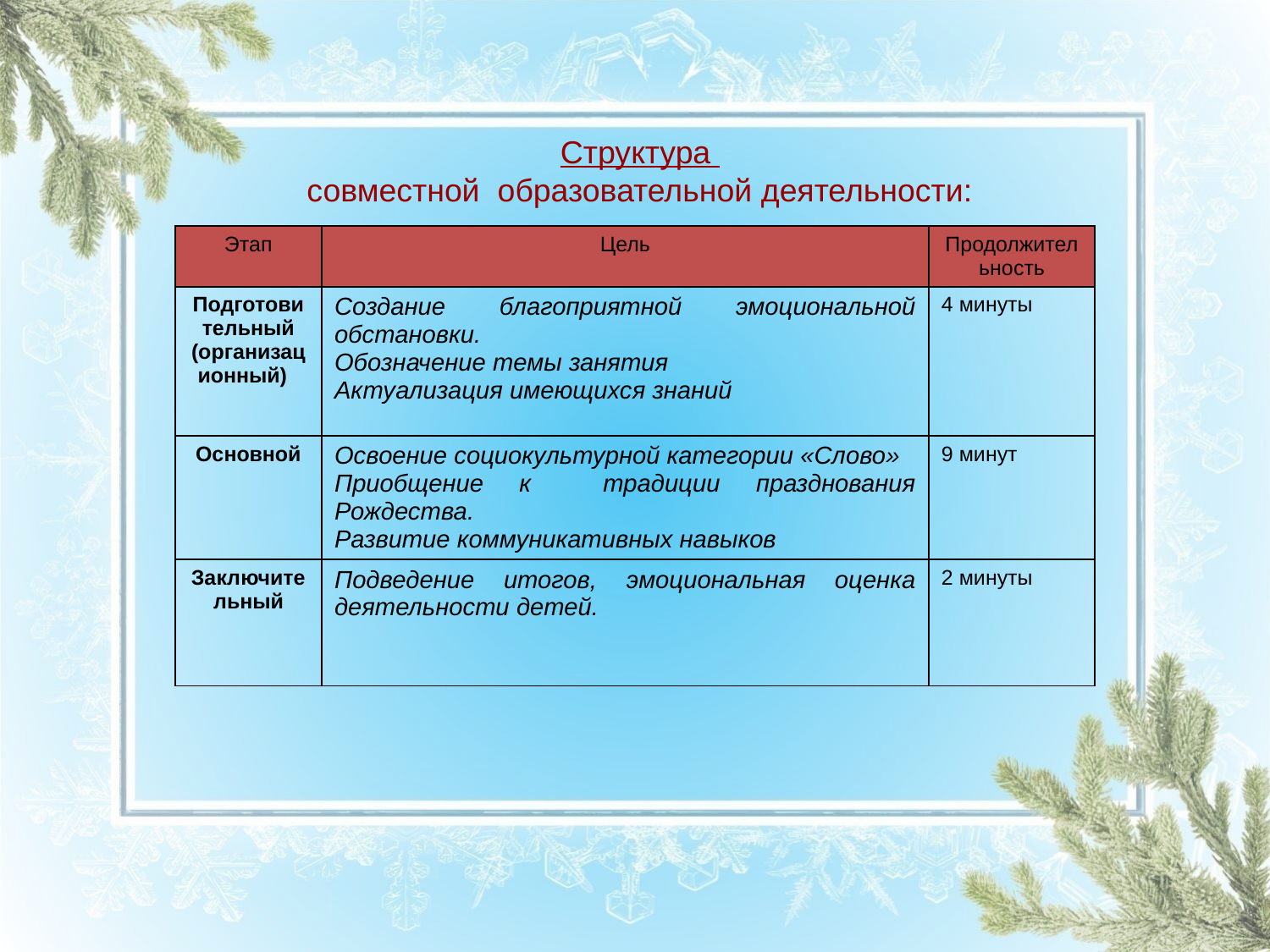

Структура
совместной  образовательной деятельности:
| Этап | Цель | Продолжительность |
| --- | --- | --- |
| Подготовительный (организационный) | Создание благоприятной эмоциональной обстановки. Обозначение темы занятия Актуализация имеющихся знаний | 4 минуты |
| Основной | Освоение социокультурной категории «Слово» Приобщение к традиции празднования Рождества. Развитие коммуникативных навыков | 9 минут |
| Заключительный | Подведение итогов, эмоциональная оценка деятельности детей. | 2 минуты |